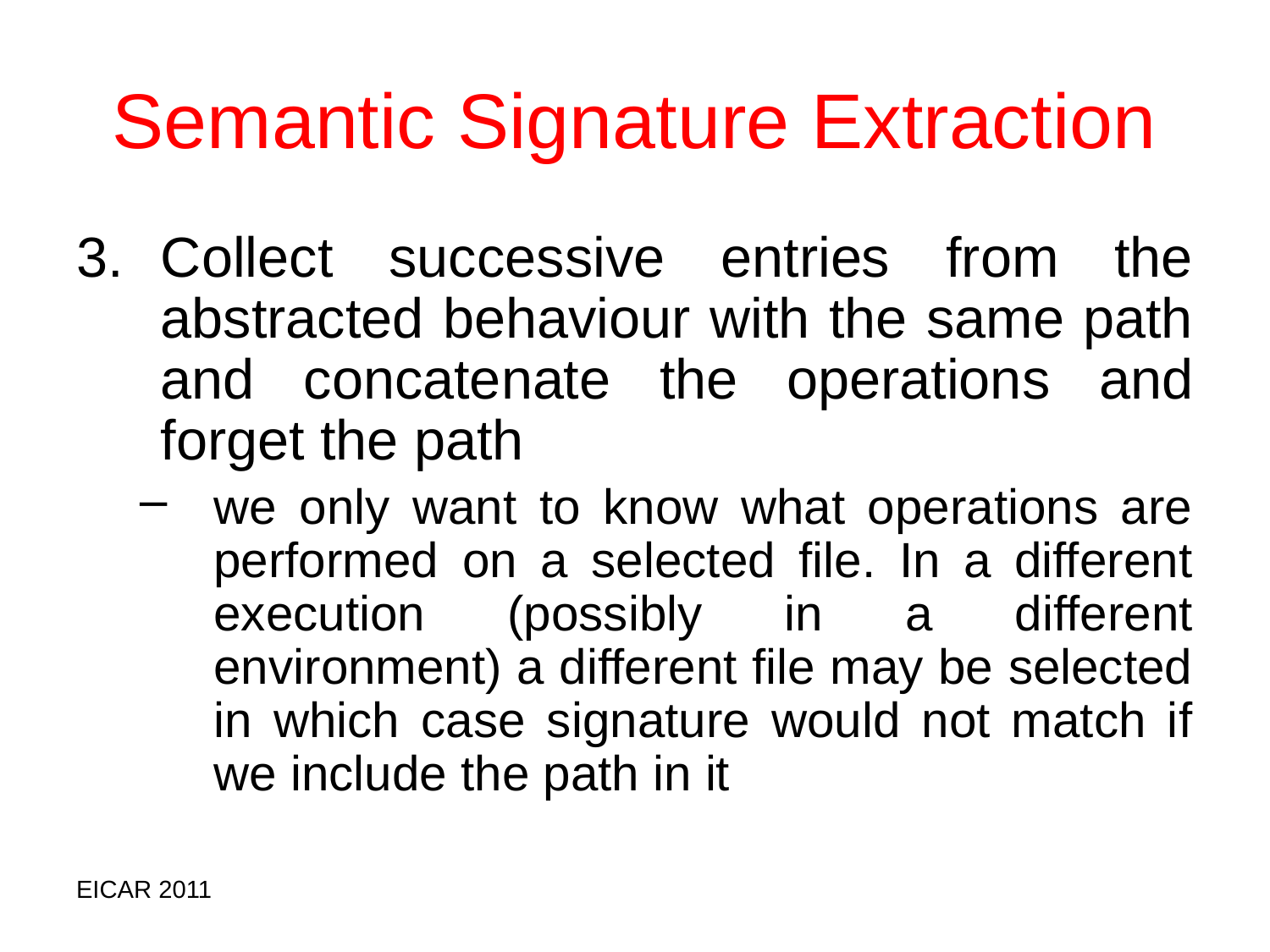

# Semantic Signature Extraction
Collect successive entries from the abstracted behaviour with the same path and concatenate the operations and forget the path
we only want to know what operations are performed on a selected file. In a different execution (possibly in a different environment) a different file may be selected in which case signature would not match if we include the path in it
EICAR 2011